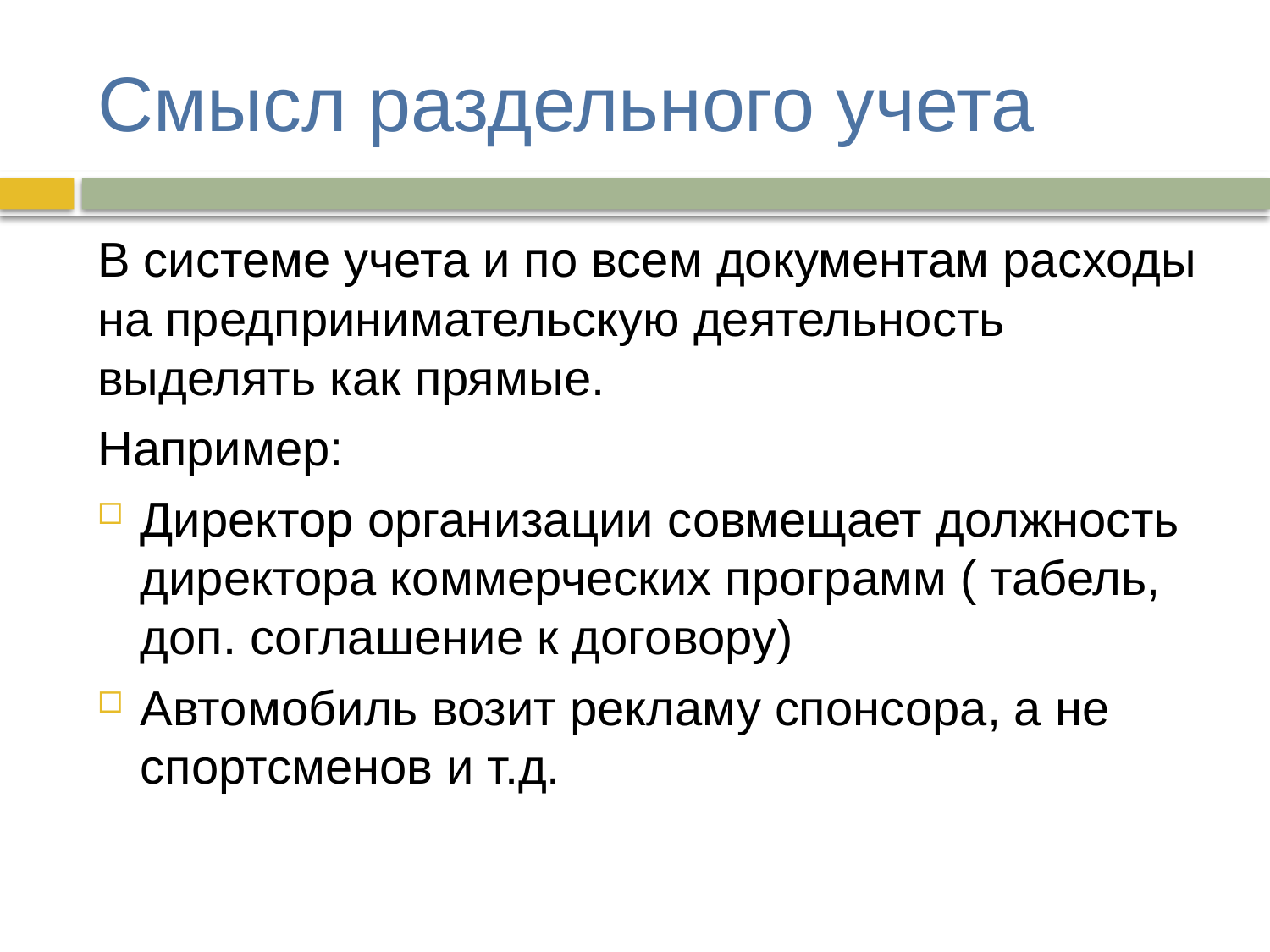

# Смысл раздельного учета
В системе учета и по всем документам расходы на предпринимательскую деятельность выделять как прямые.
Например:
Директор организации совмещает должность директора коммерческих программ ( табель, доп. соглашение к договору)
Автомобиль возит рекламу спонсора, а не спортсменов и т.д.